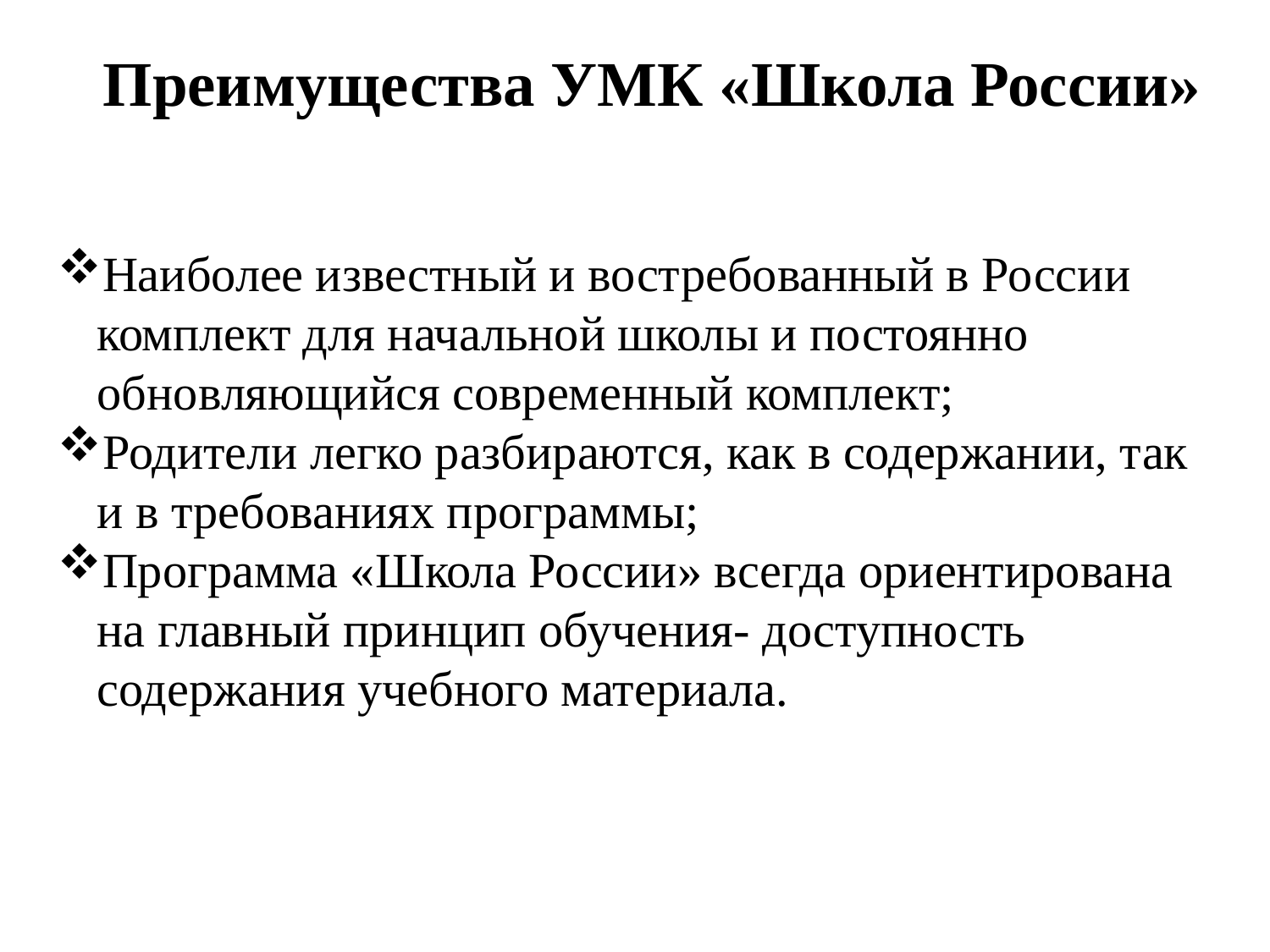

Преимущества УМК «Школа России»
#
Наиболее известный и востребованный в России комплект для начальной школы и постоянно обновляющийся современный комплект;
Родители легко разбираются, как в содержании, так и в требованиях программы;
Программа «Школа России» всегда ориентирована на главный принцип обучения- доступность содержания учебного материала.